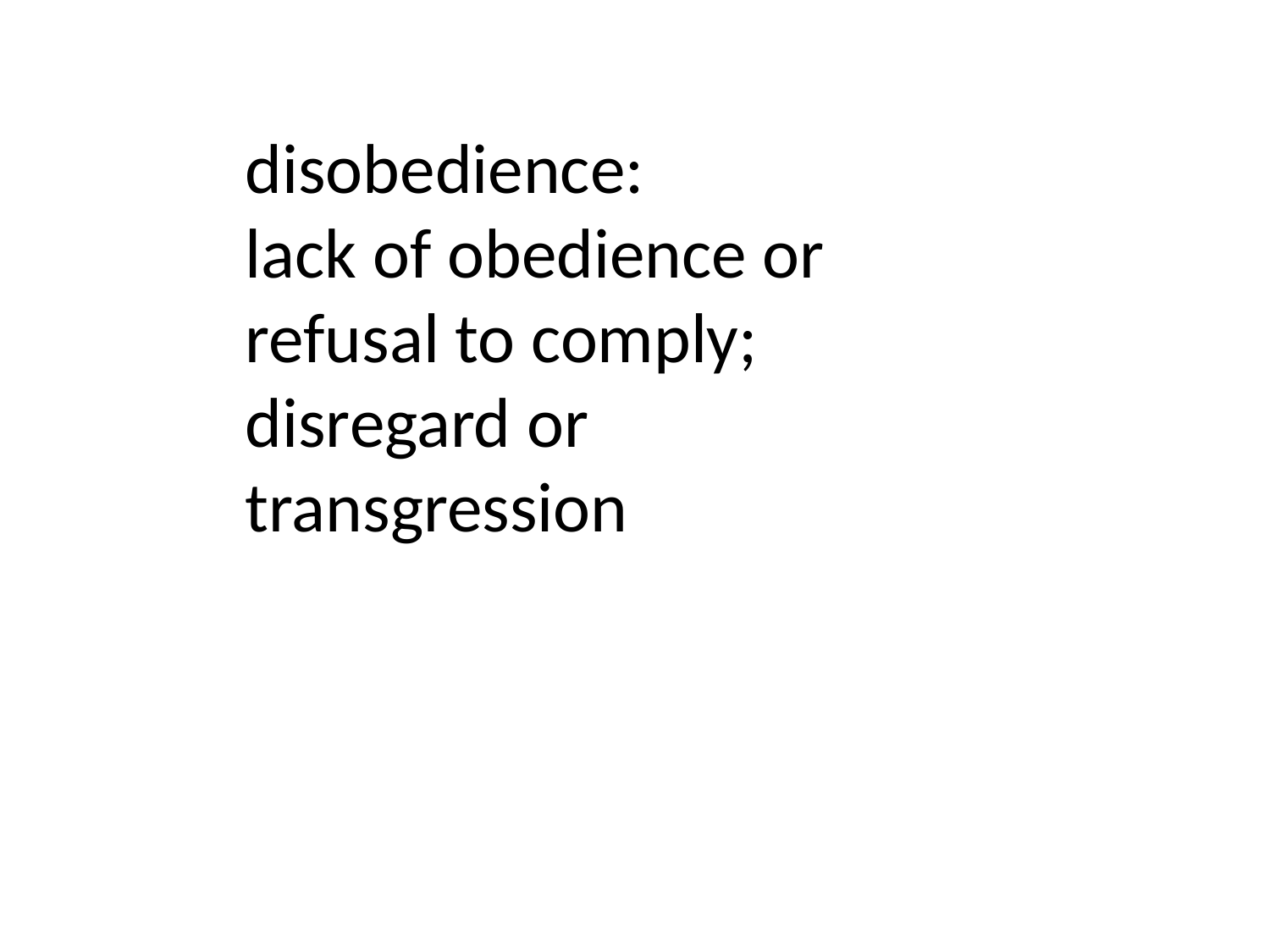

disobedience:
lack of obedience or refusal to comply; disregard or transgression